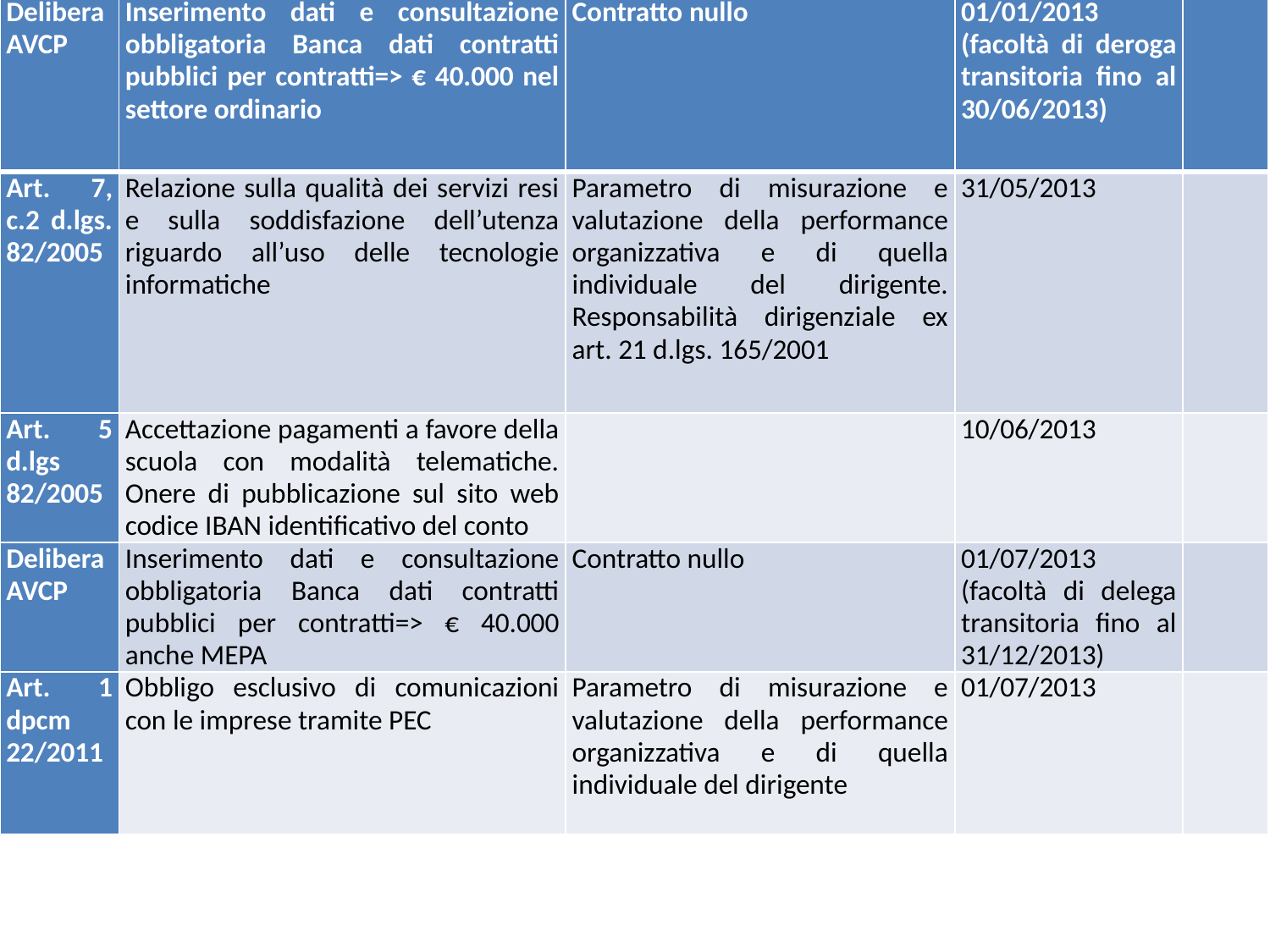

| Delibera AVCP | Inserimento dati e consultazione obbligatoria Banca dati contratti pubblici per contratti=> € 40.000 nel settore ordinario | Contratto nullo | 01/01/2013 (facoltà di deroga transitoria fino al 30/06/2013) |  |
| --- | --- | --- | --- | --- |
| Art. 7, c.2 d.lgs. 82/2005 | Relazione sulla qualità dei servizi resi e sulla soddisfazione dell’utenza riguardo all’uso delle tecnologie informatiche | Parametro di misurazione e valutazione della performance organizzativa e di quella individuale del dirigente. Responsabilità dirigenziale ex art. 21 d.lgs. 165/2001 | 31/05/2013 |  |
| Art. 5 d.lgs 82/2005 | Accettazione pagamenti a favore della scuola con modalità telematiche. Onere di pubblicazione sul sito web codice IBAN identificativo del conto |  | 10/06/2013 |  |
| Delibera AVCP | Inserimento dati e consultazione obbligatoria Banca dati contratti pubblici per contratti=> € 40.000 anche MEPA | Contratto nullo | 01/07/2013 (facoltà di delega transitoria fino al 31/12/2013) |  |
| Art. 1 dpcm 22/2011 | Obbligo esclusivo di comunicazioni con le imprese tramite PEC | Parametro di misurazione e valutazione della performance organizzativa e di quella individuale del dirigente | 01/07/2013 |  |